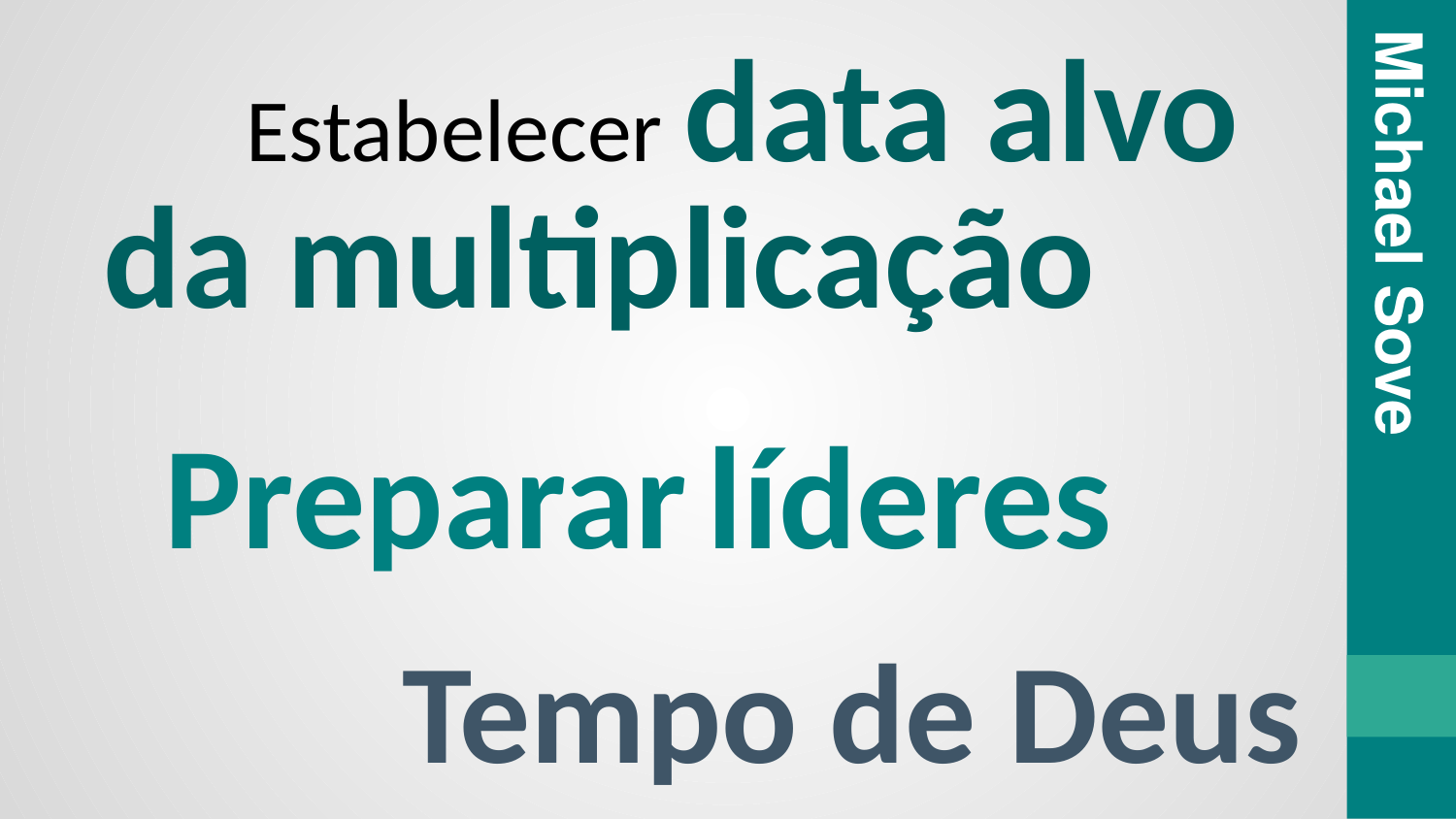

Estabelecer data alvo
da multiplicação
Michael Sove
Preparar líderes
Tempo de Deus